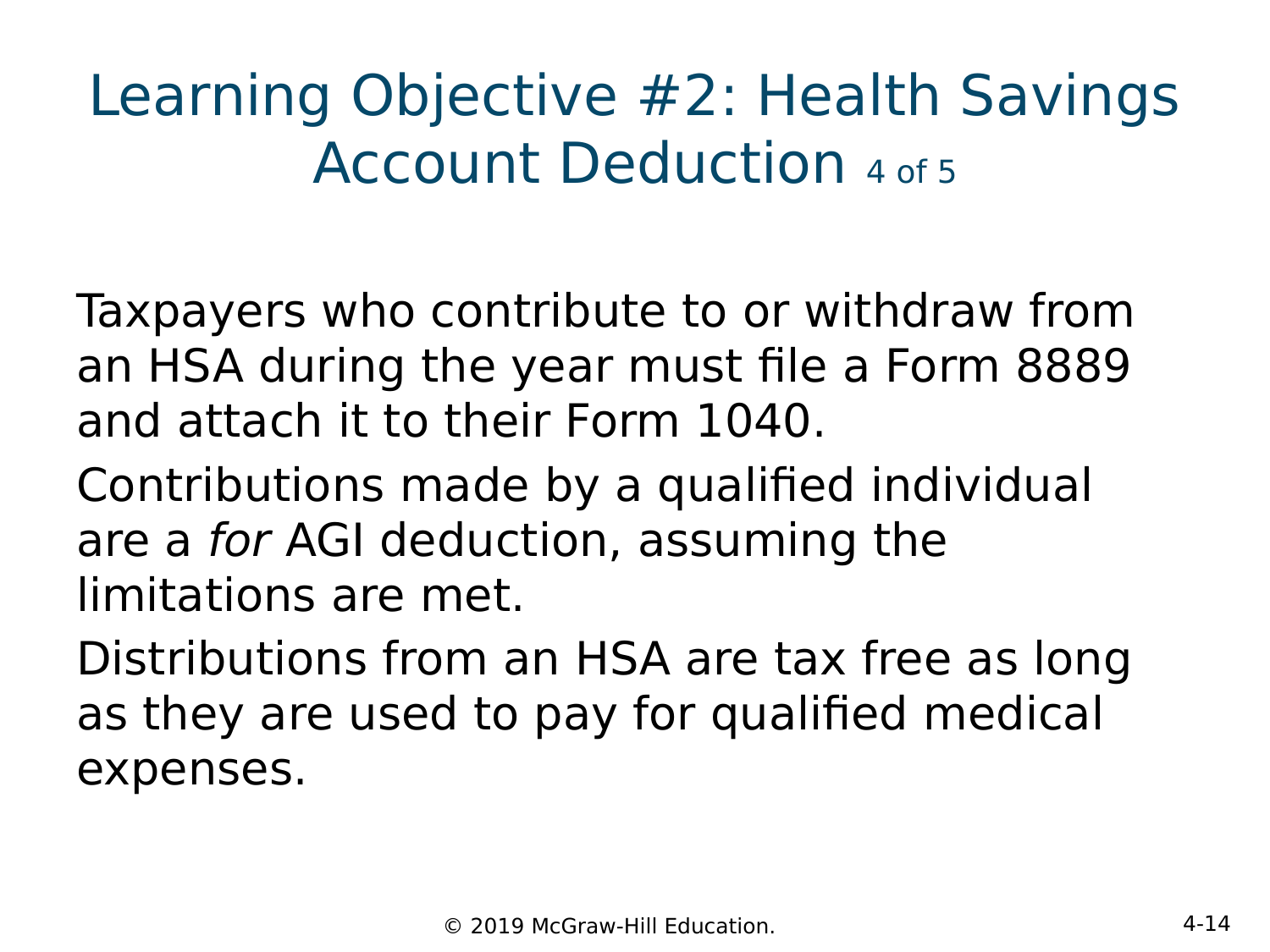

# Learning Objective #2: Health Savings Account Deduction 4 of 5
Taxpayers who contribute to or withdraw from an HSA during the year must file a Form 8889 and attach it to their Form 1040.
Contributions made by a qualified individual are a for AGI deduction, assuming the limitations are met.
Distributions from an HSA are tax free as long as they are used to pay for qualified medical expenses.